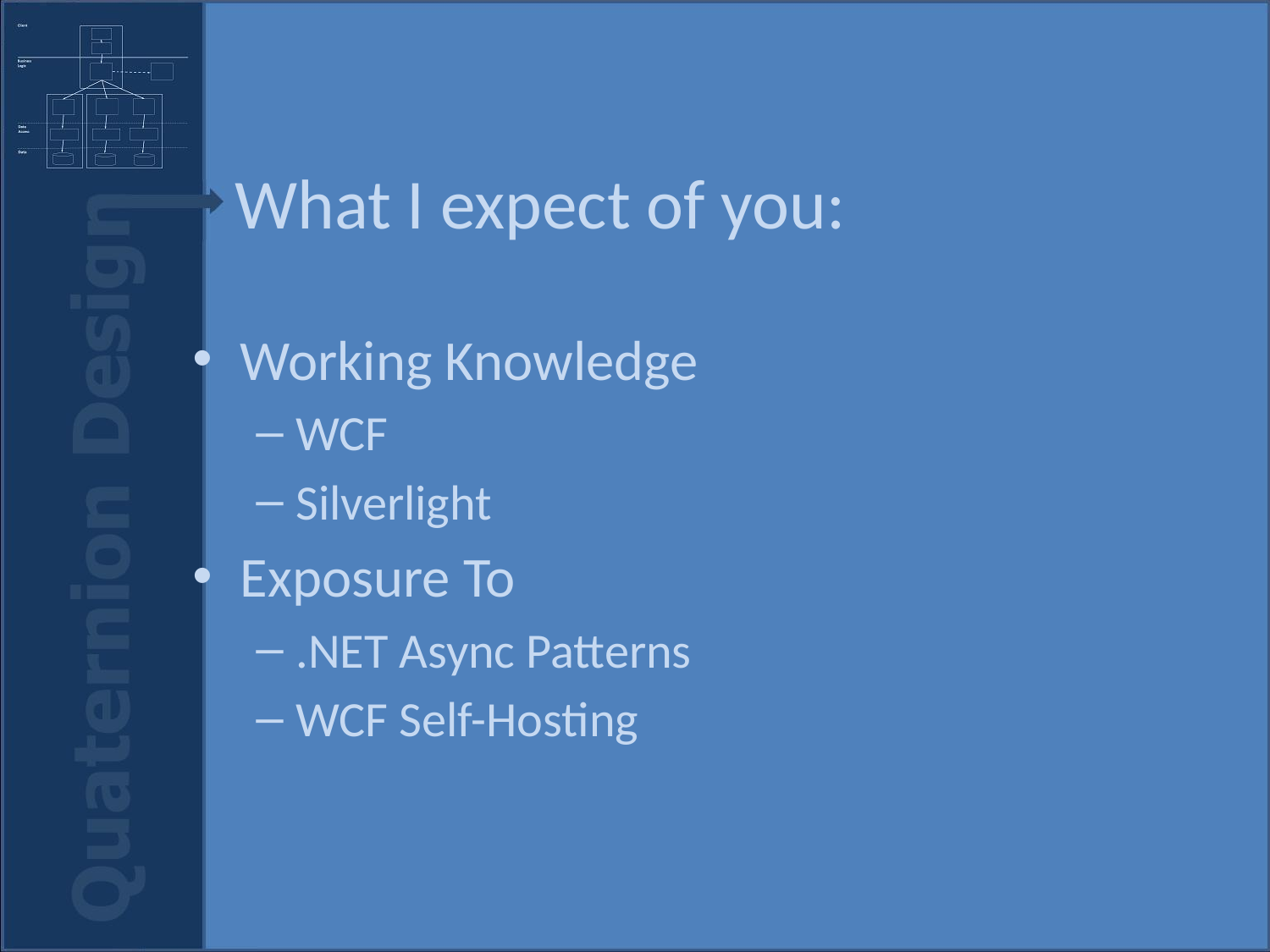

# What I expect of you:
Working Knowledge
WCF
Silverlight
Exposure To
.NET Async Patterns
WCF Self-Hosting